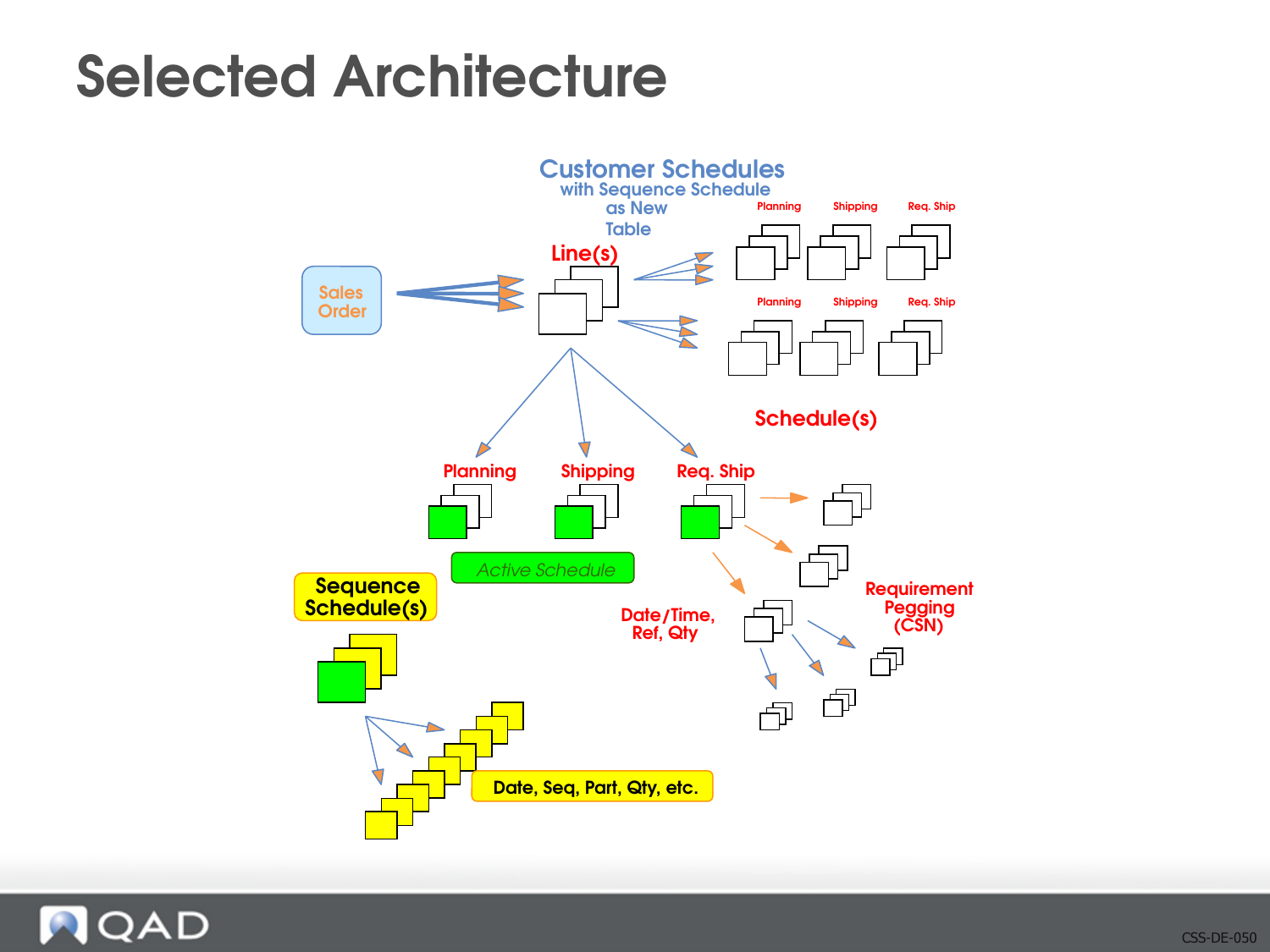

# Selected Architecture
Customer Schedules
with Sequence Schedule
as New Table
Planning
Shipping
Req. Ship

Line(s)

Sales

Planning
Shipping
Req. Ship

Order

Schedule(s)

Planning
Shipping
Req. Ship

Active Schedule

Sequence

Requirement

Schedule(s)
Pegging

Date/Time,

(CSN)

Ref, Qty

Date, Seq, Part, Qty, etc.

CSS-DE-050